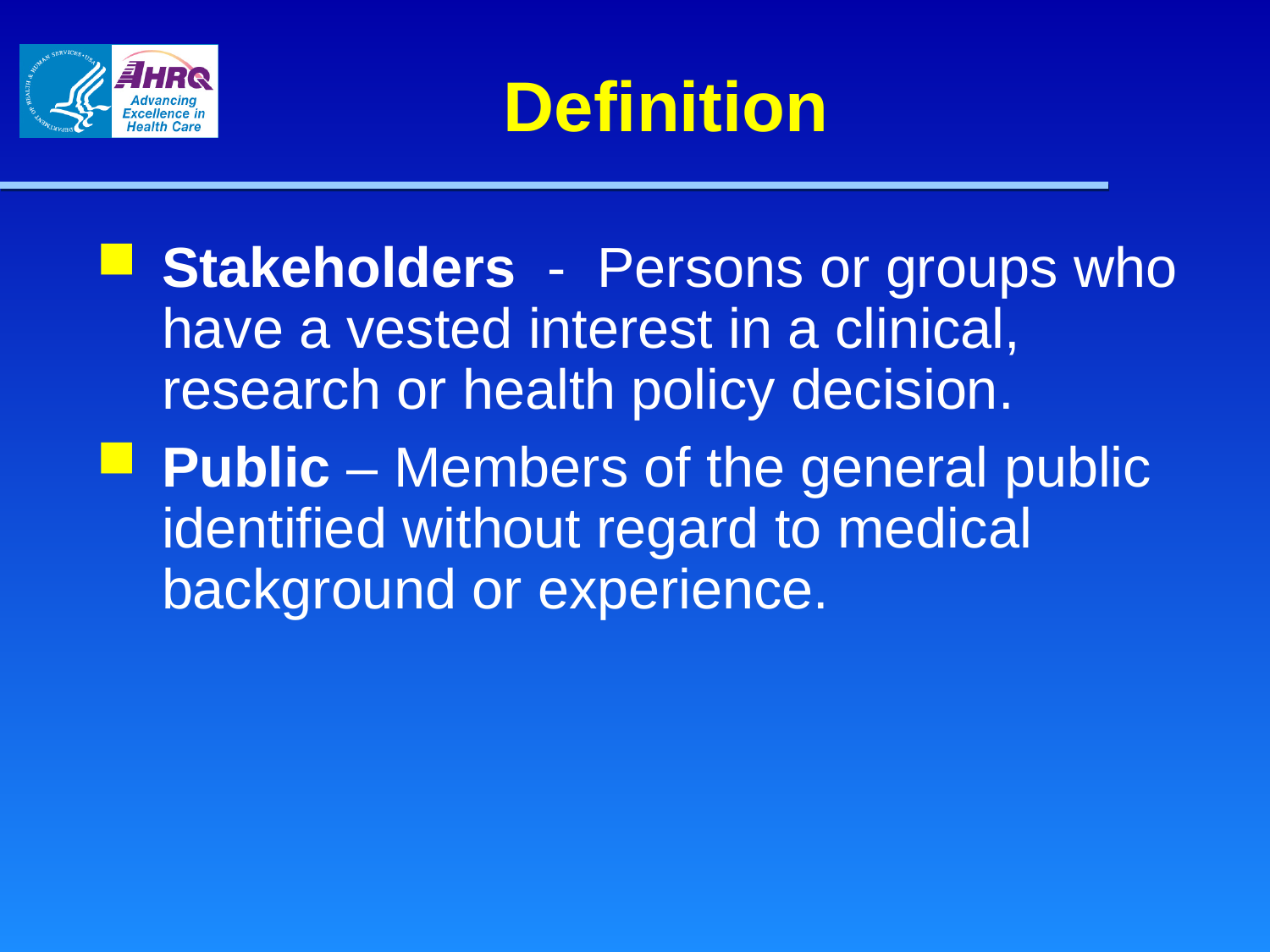

# Definition
Stakeholders  -  Persons or groups who have a vested interest in a clinical, research or health policy decision.
Public – Members of the general public identified without regard to medical background or experience.